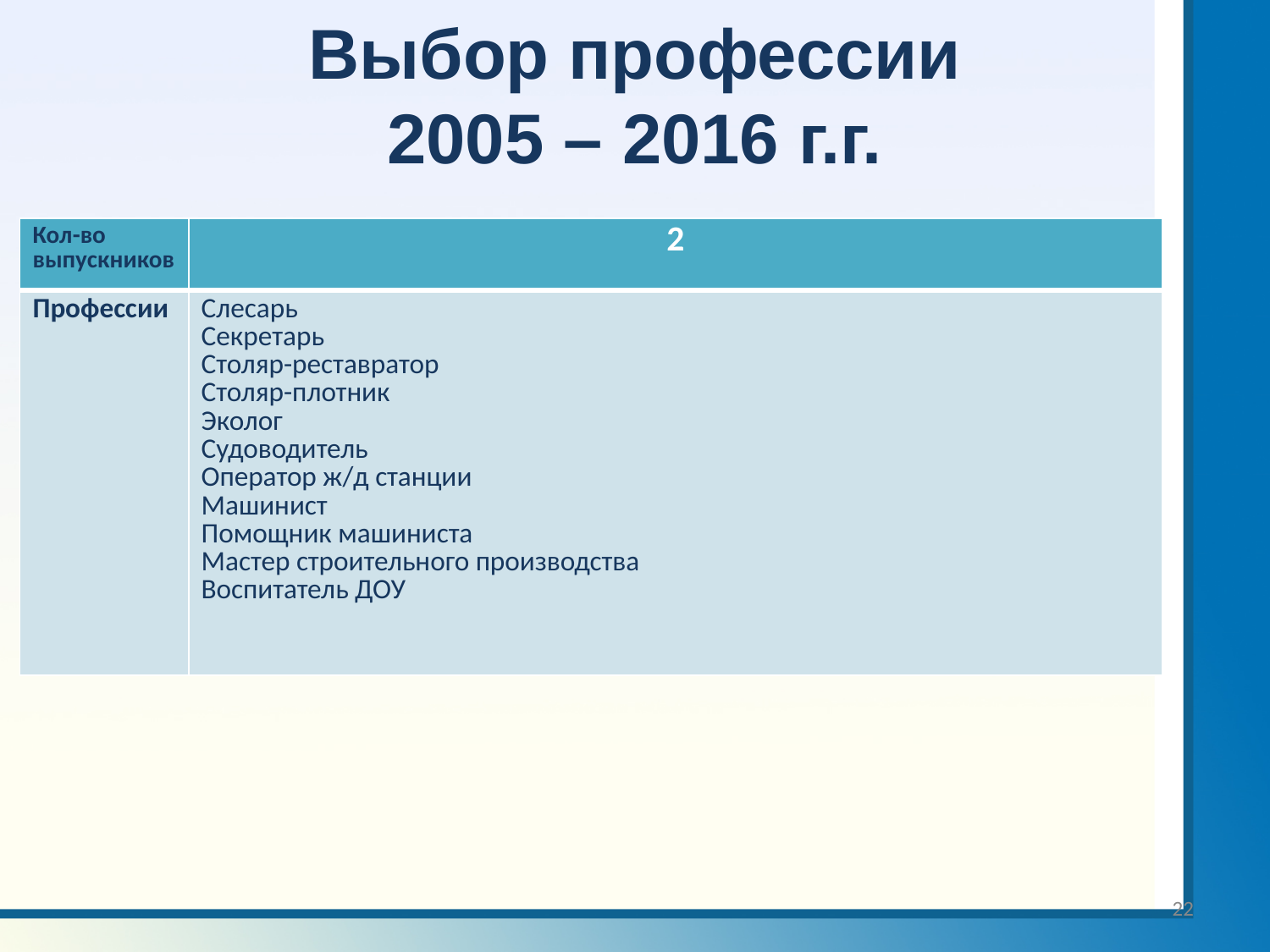

# Выбор профессии 2005 – 2016 г.г.
| Кол-во выпускников | 2 |
| --- | --- |
| Профессии | Слесарь Секретарь Столяр-реставратор Столяр-плотник Эколог Судоводитель Оператор ж/д станции Машинист Помощник машиниста Мастер строительного производства Воспитатель ДОУ |
22